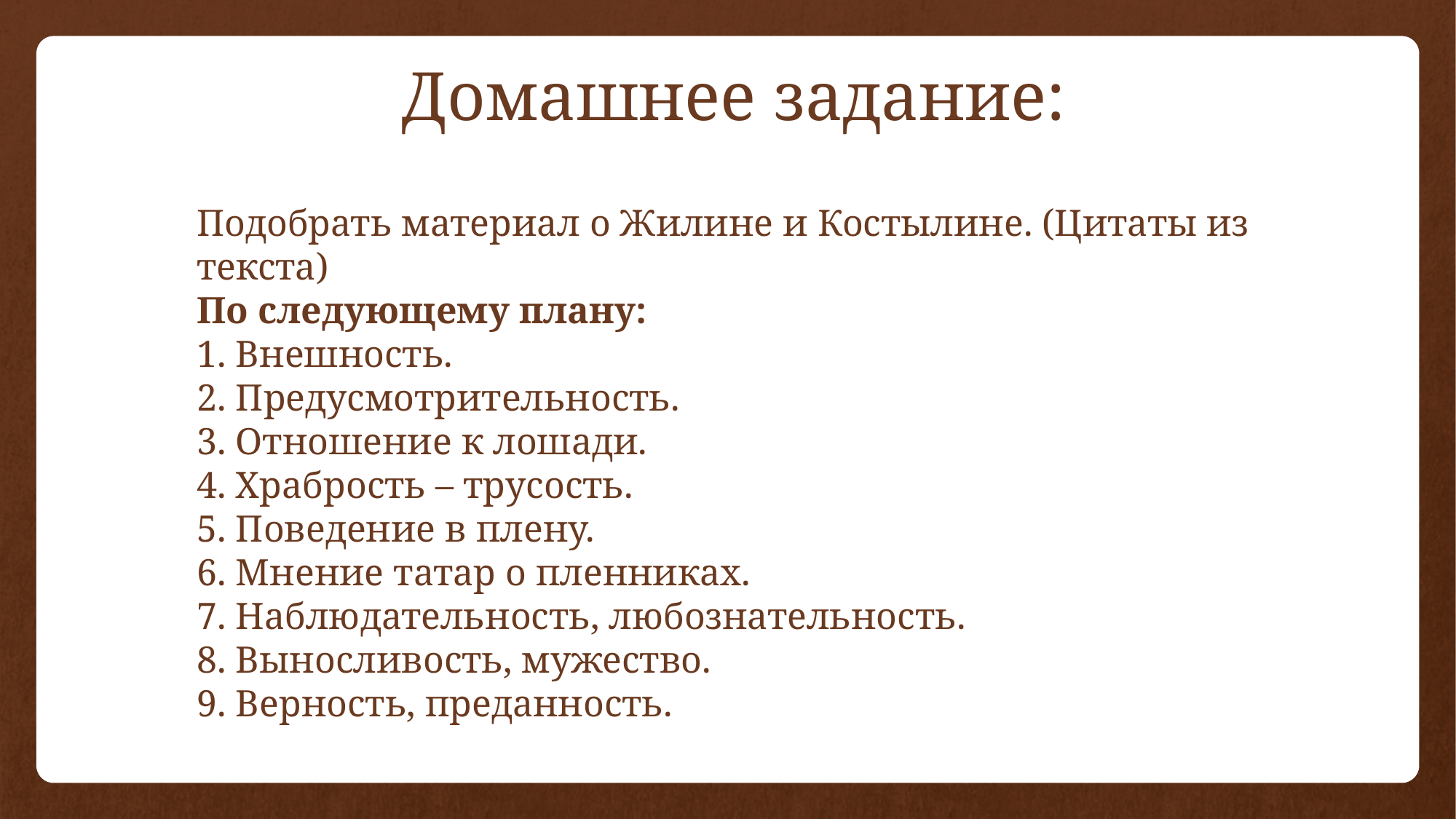

# Домашнее задание:
Подобрать материал о Жилине и Костылине. (Цитаты из текста)
По следующему плану:
1. Внешность.
2. Предусмотрительность.
3. Отношение к лошади.
4. Храбрость – трусость.
5. Поведение в плену.
6. Мнение татар о пленниках.
7. Наблюдательность, любознательность.
8. Выносливость, мужество.
9. Верность, преданность.